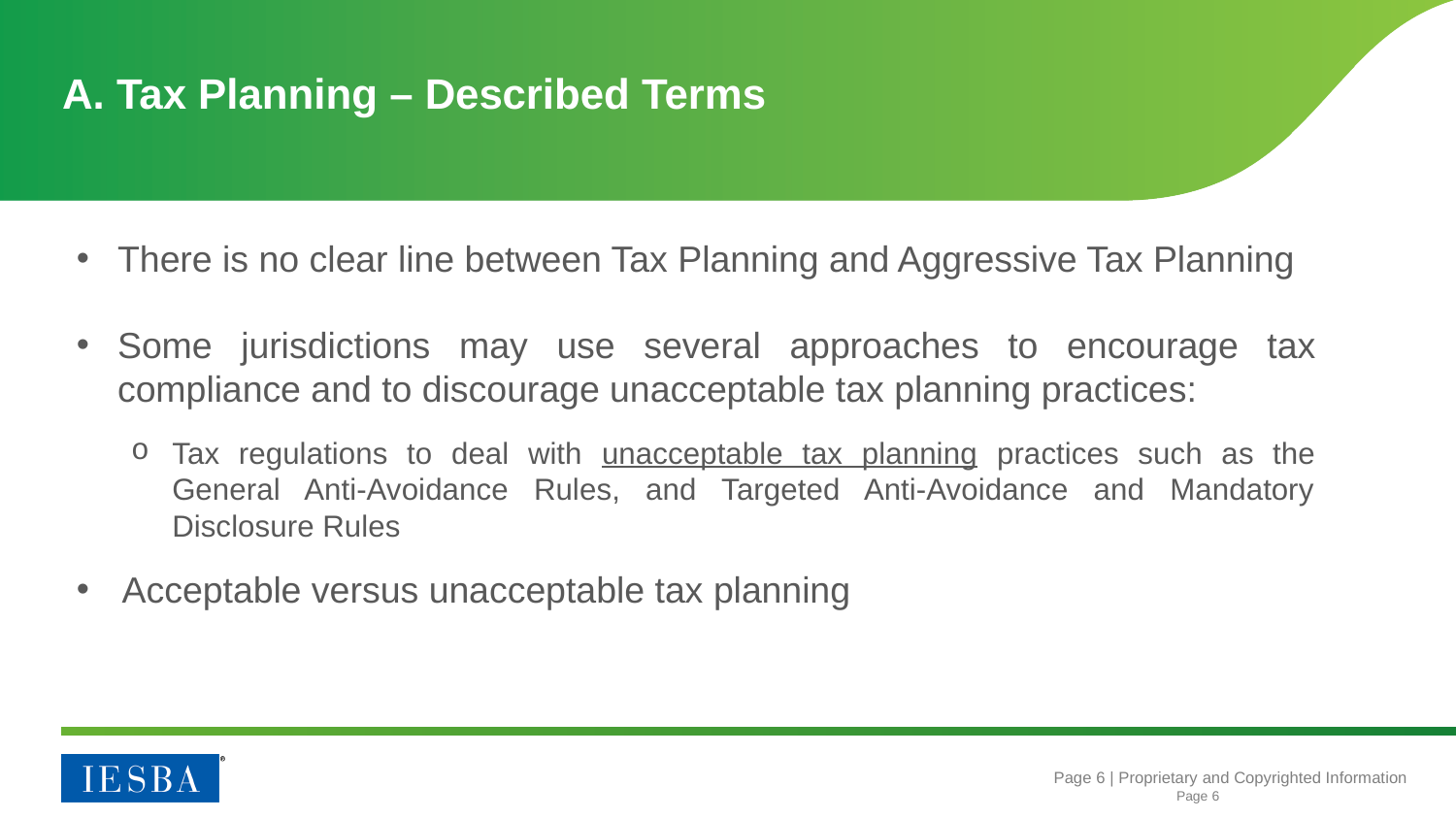

A. Tax Planning – Described Terms

#
There is no clear line between Tax Planning and Aggressive Tax Planning
Some jurisdictions may use several approaches to encourage tax compliance and to discourage unacceptable tax planning practices:
Tax regulations to deal with unacceptable tax planning practices such as the General Anti-Avoidance Rules, and Targeted Anti-Avoidance and Mandatory Disclosure Rules
Acceptable versus unacceptable tax planning
Page 6